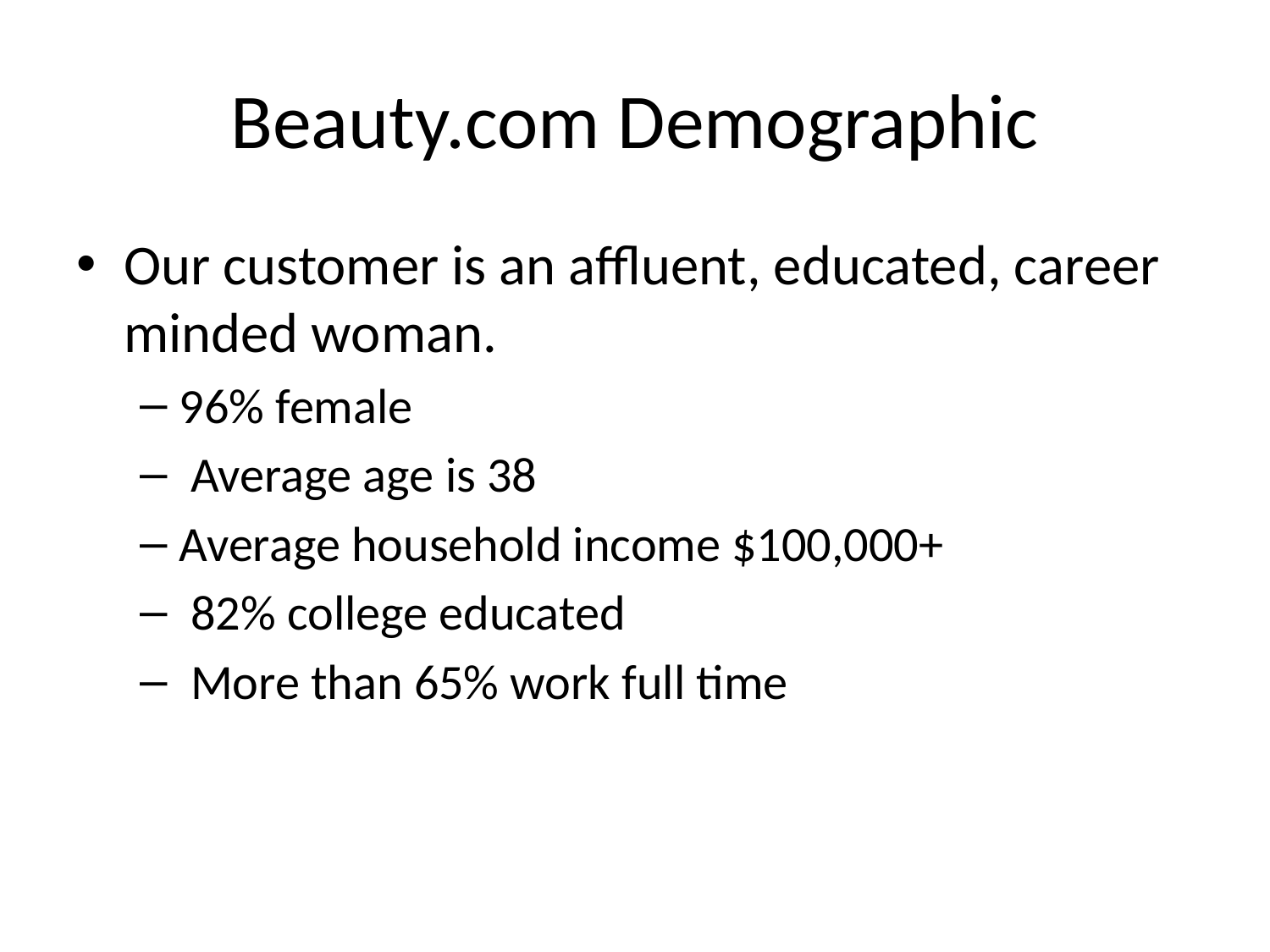

# Beauty.com Demographic
Our customer is an affluent, educated, career minded woman.
96% female
 Average age is 38
Average household income $100,000+
 82% college educated
 More than 65% work full time